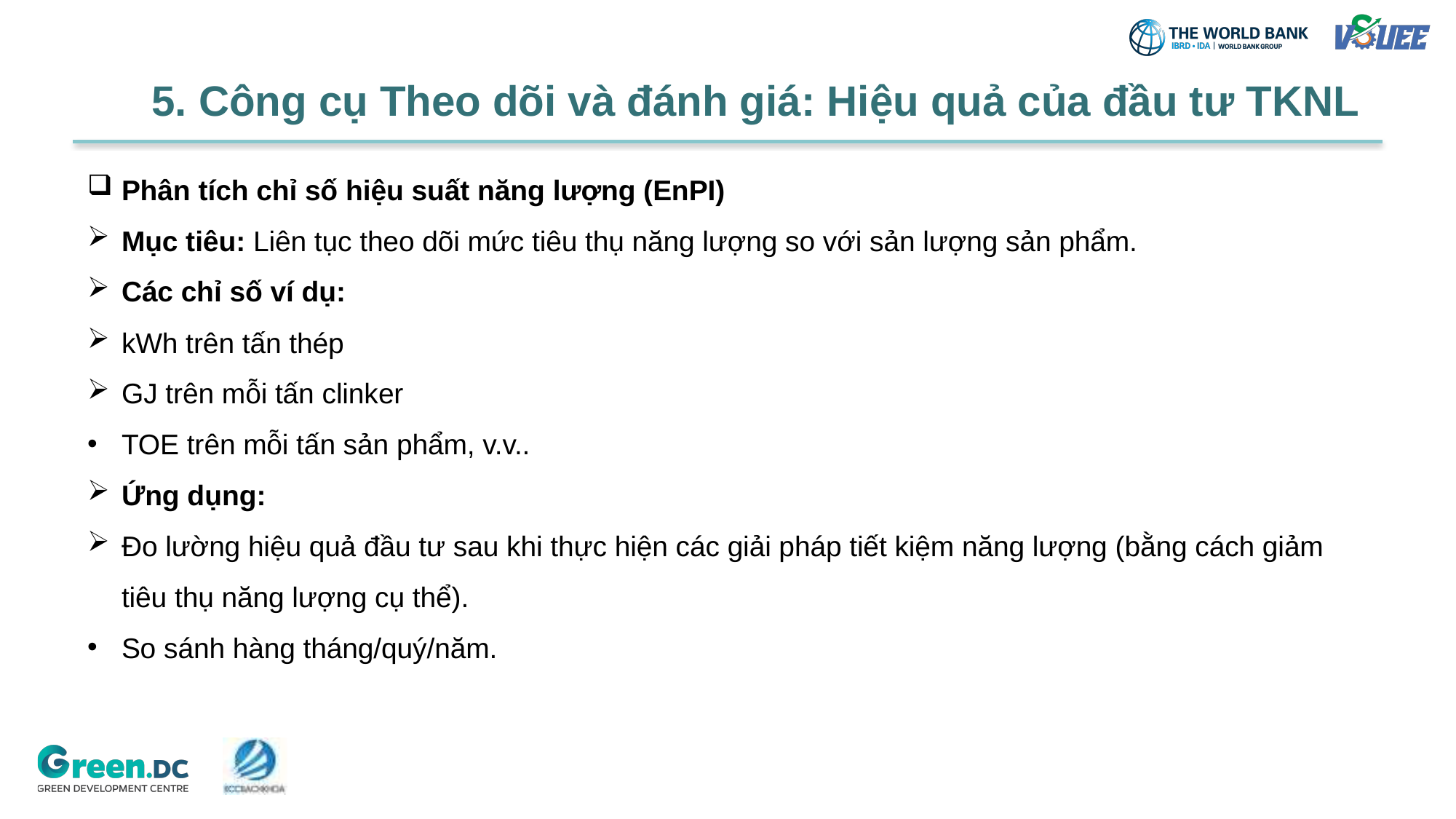

5. Công cụ Theo dõi và đánh giá: Hiệu quả của đầu tư TKNL
Phân tích chỉ số hiệu suất năng lượng (EnPI)
Mục tiêu: Liên tục theo dõi mức tiêu thụ năng lượng so với sản lượng sản phẩm.
Các chỉ số ví dụ:
kWh trên tấn thép
GJ trên mỗi tấn clinker
TOE trên mỗi tấn sản phẩm, v.v..
Ứng dụng:
Đo lường hiệu quả đầu tư sau khi thực hiện các giải pháp tiết kiệm năng lượng (bằng cách giảm tiêu thụ năng lượng cụ thể).
So sánh hàng tháng/quý/năm.